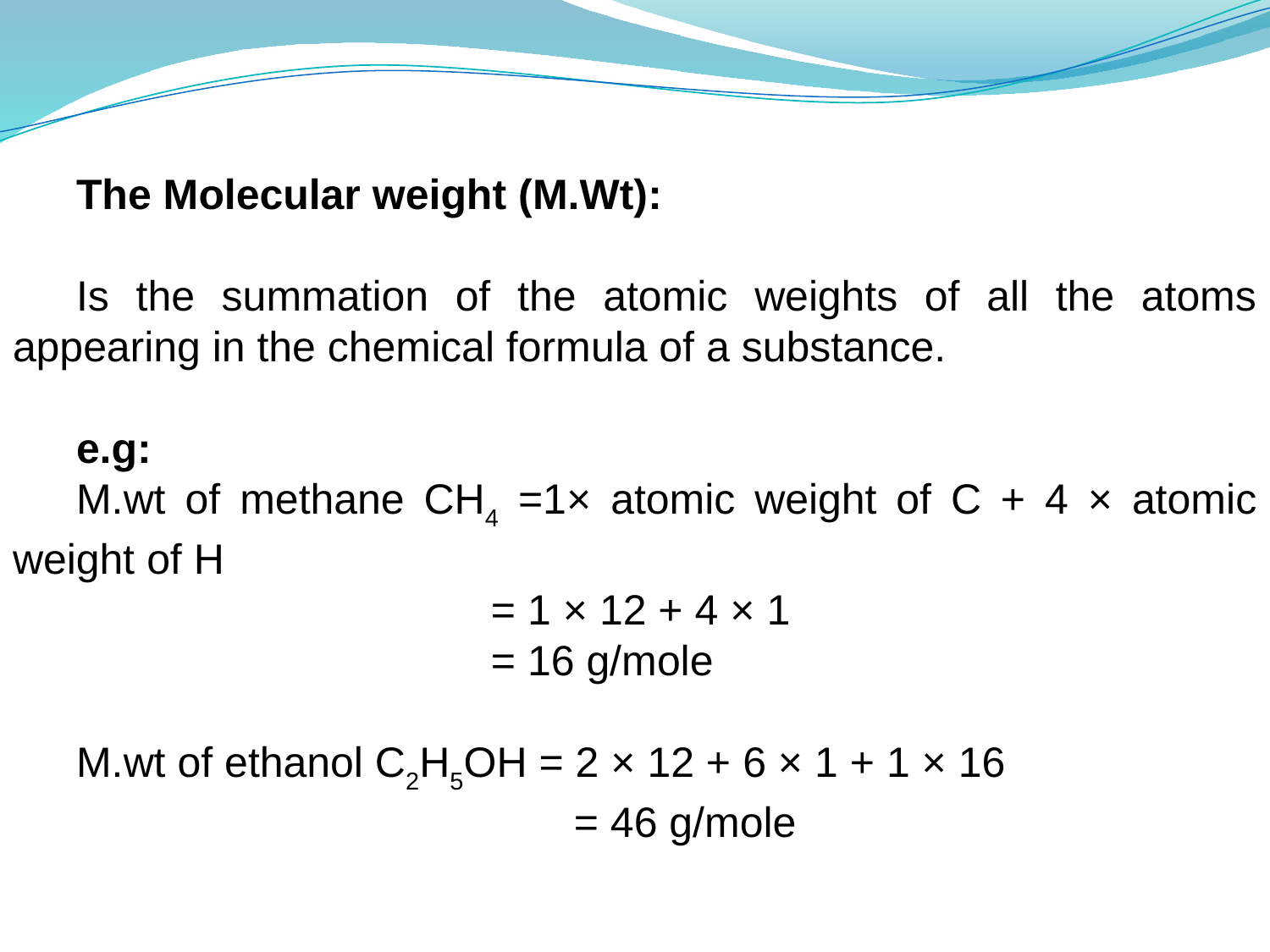

The Molecular weight (M.Wt):

Is the summation of the atomic weights of all the atoms appearing in the chemical formula of a substance.

e.g:
M.wt of methane CH4 =1× atomic weight of C + 4 × atomic weight of H
                                   = 1 × 12 + 4 × 1
                                   = 16 g/mole

M.wt of ethanol C2H5OH = 2 × 12 + 6 × 1 + 1 × 16
                                          = 46 g/mole